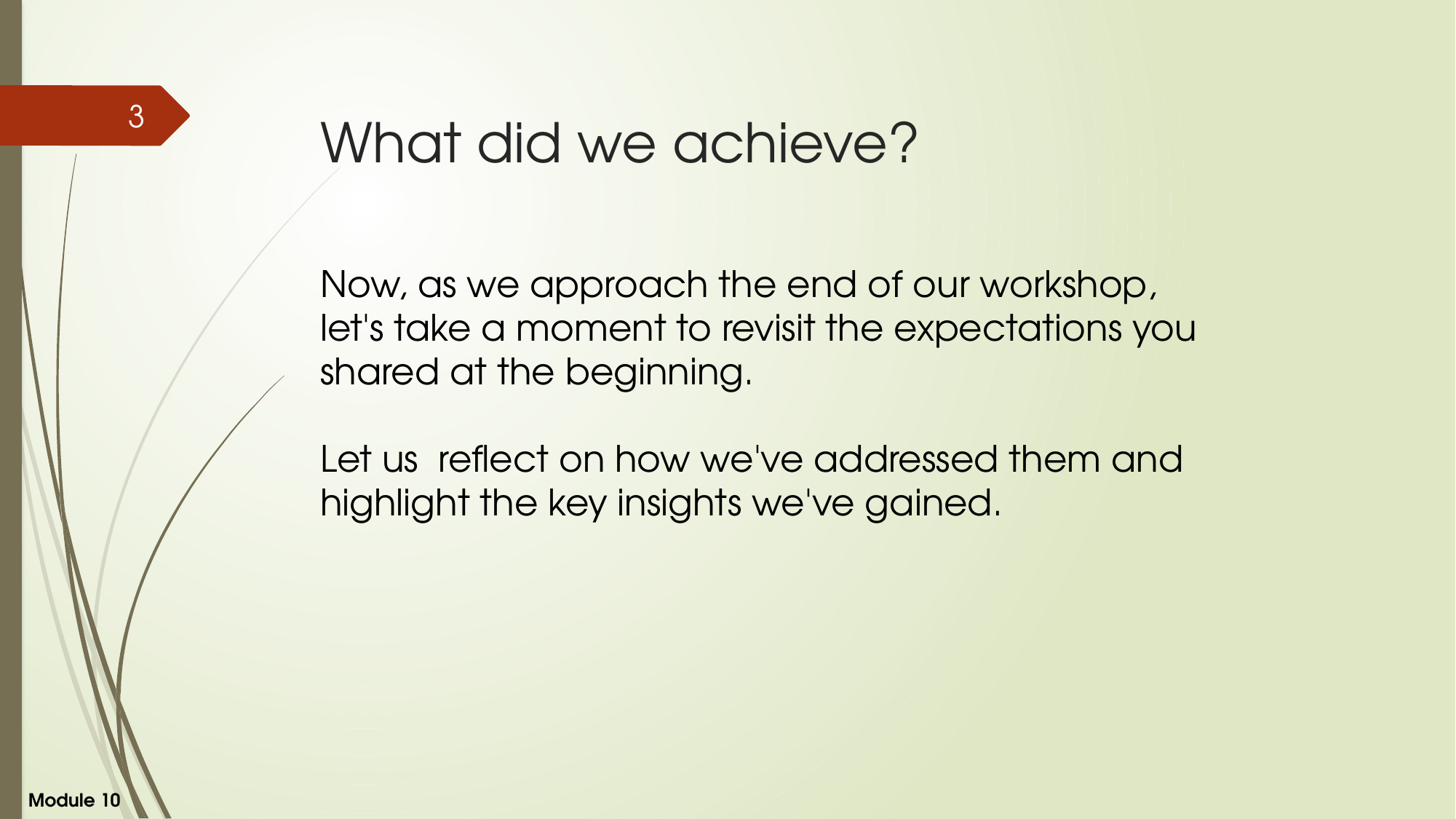

3
# What did we achieve?
Now, as we approach the end of our workshop, let's take a moment to revisit the expectations you shared at the beginning.

Let us  reflect on how we've addressed them and highlight the key insights we've gained.